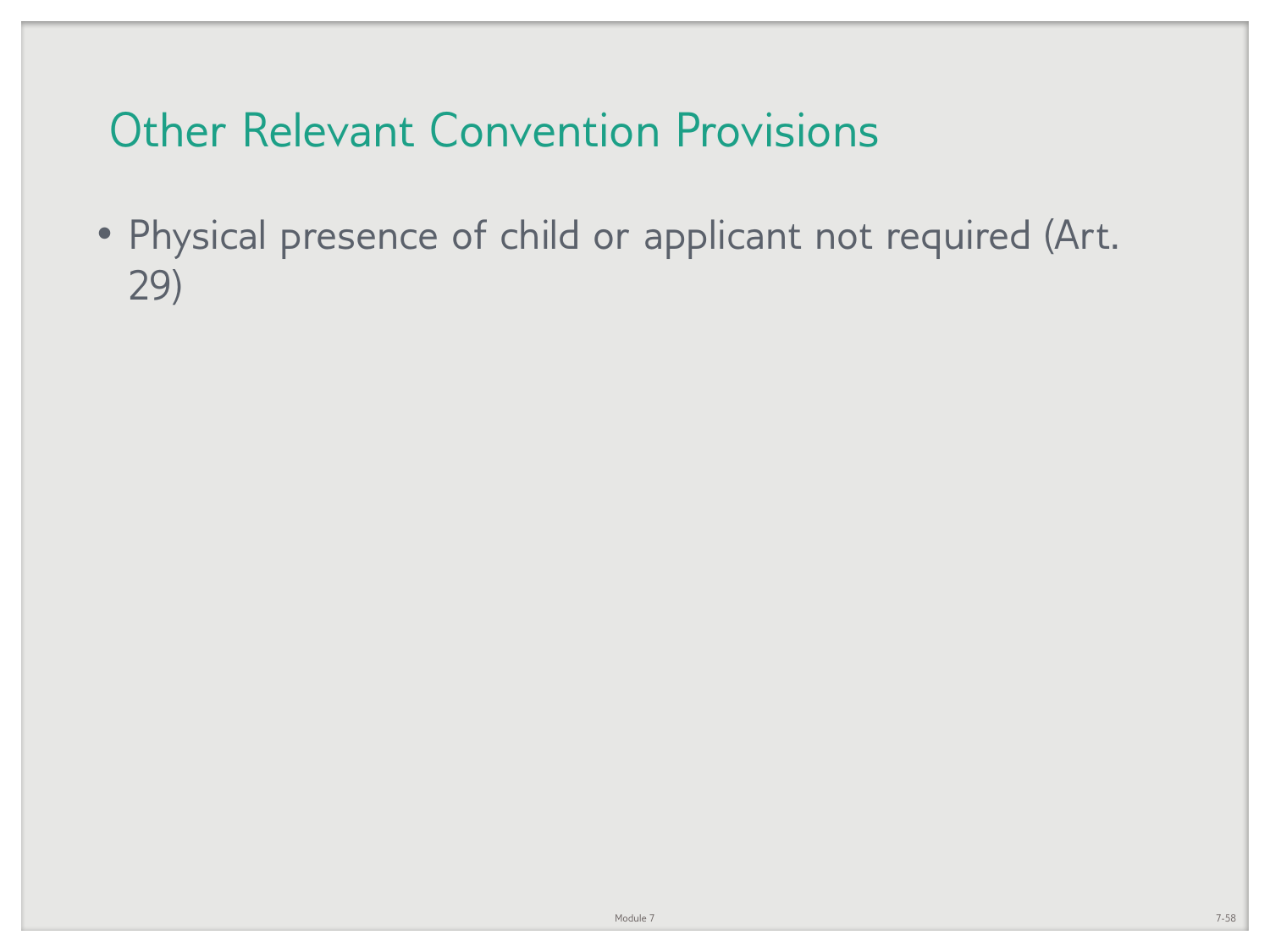

# Other Relevant Convention Provisions
Physical presence of child or applicant not required (Art. 29)

Module 7
7-58